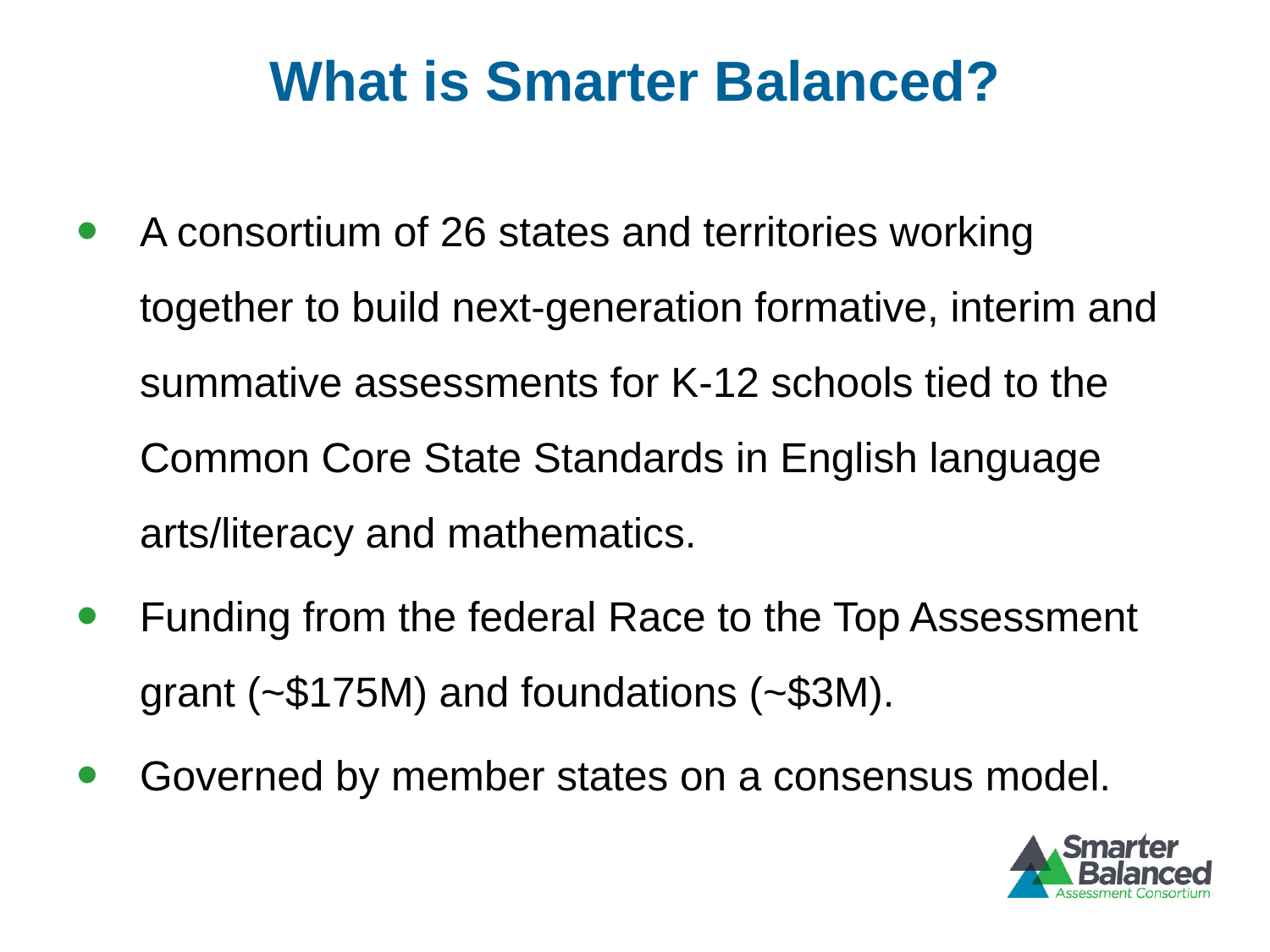

# What is Smarter Balanced?
A consortium of 26 states and territories working together to build next-generation formative, interim and summative assessments for K-12 schools tied to the Common Core State Standards in English language arts/literacy and mathematics.
Funding from the federal Race to the Top Assessment grant (~$175M) and foundations (~$3M).
Governed by member states on a consensus model.